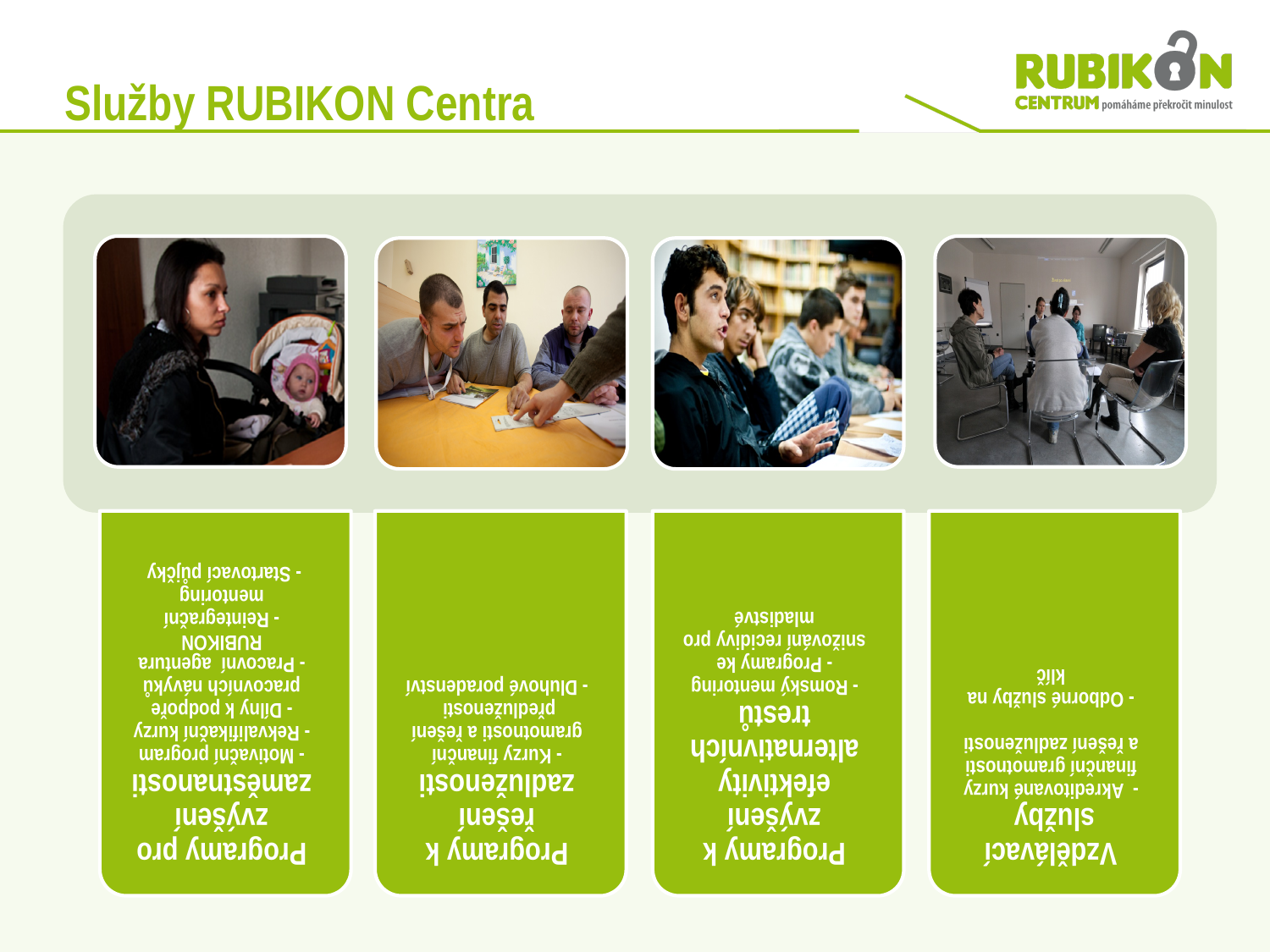

Služby RUBIKON Centra

Programy pro zvýšení zaměstnanosti
- Motivační program
- Rekvalifikační kurzy
- Dílny k podpoře pracovních návyků
- Pracovní  agentura RUBIKON
- Reintegrační mentoring
- Startovací půjčky
Programy k řešení zadluženosti
- Kurzy finanční gramotnosti a řešení předluženosti
- Dluhové poradenství
Programy k zvýšení efektivity alternativních trestů
- Romský mentoring
- Programy ke snižování recidivy pro mladistvé
Vzdělávací služby
-  Akreditované kurzy finanční gramotnosti
a řešení zadluženosti

- Odborné služby na klíč